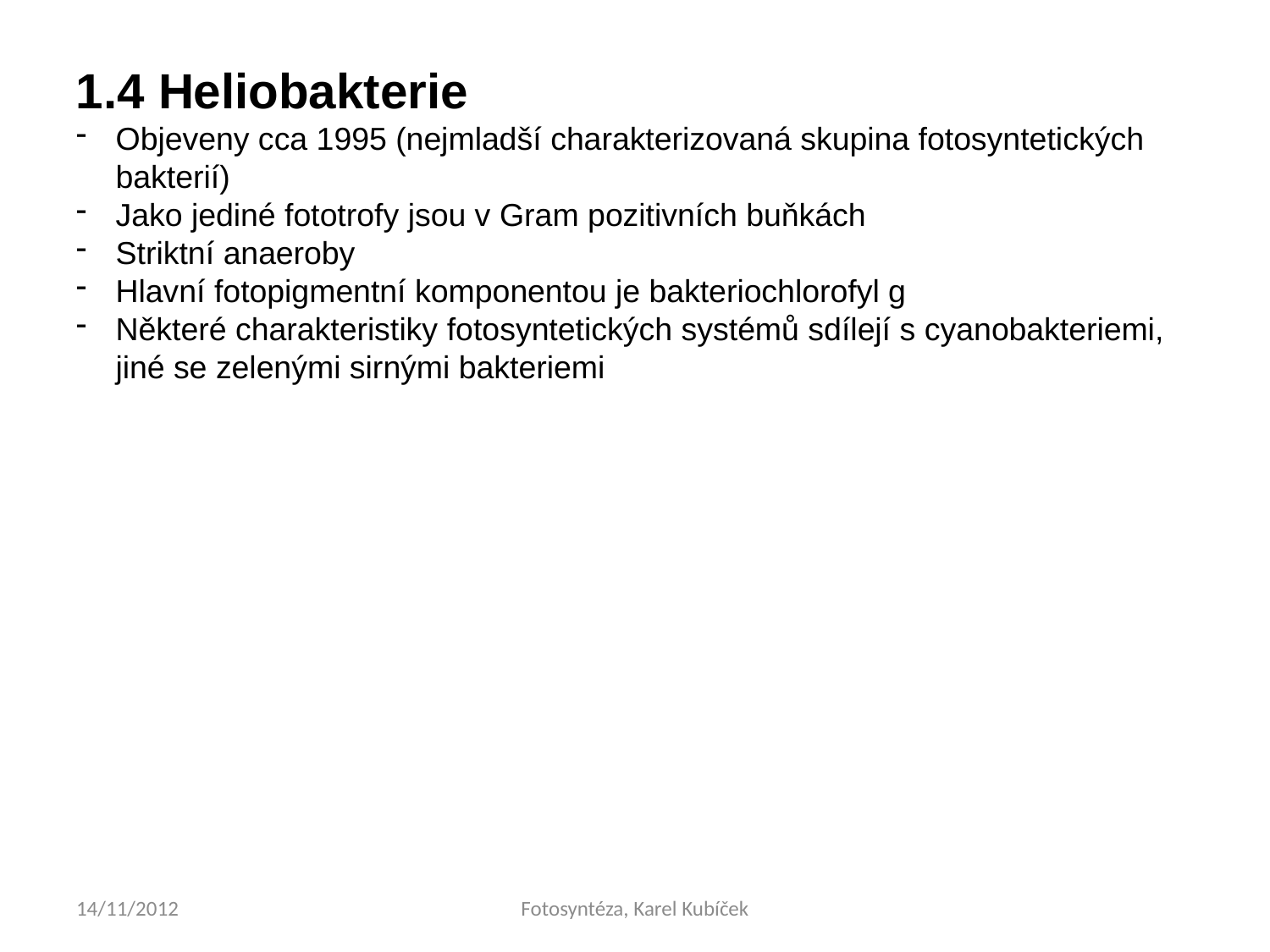

1.4 Heliobakterie
Objeveny cca 1995 (nejmladší charakterizovaná skupina fotosyntetických bakterií)
Jako jediné fototrofy jsou v Gram pozitivních buňkách
Striktní anaeroby
Hlavní fotopigmentní komponentou je bakteriochlorofyl g
Některé charakteristiky fotosyntetických systémů sdílejí s cyanobakteriemi, jiné se zelenými sirnými bakteriemi

14/11/2012
Fotosyntéza, Karel Kubíček